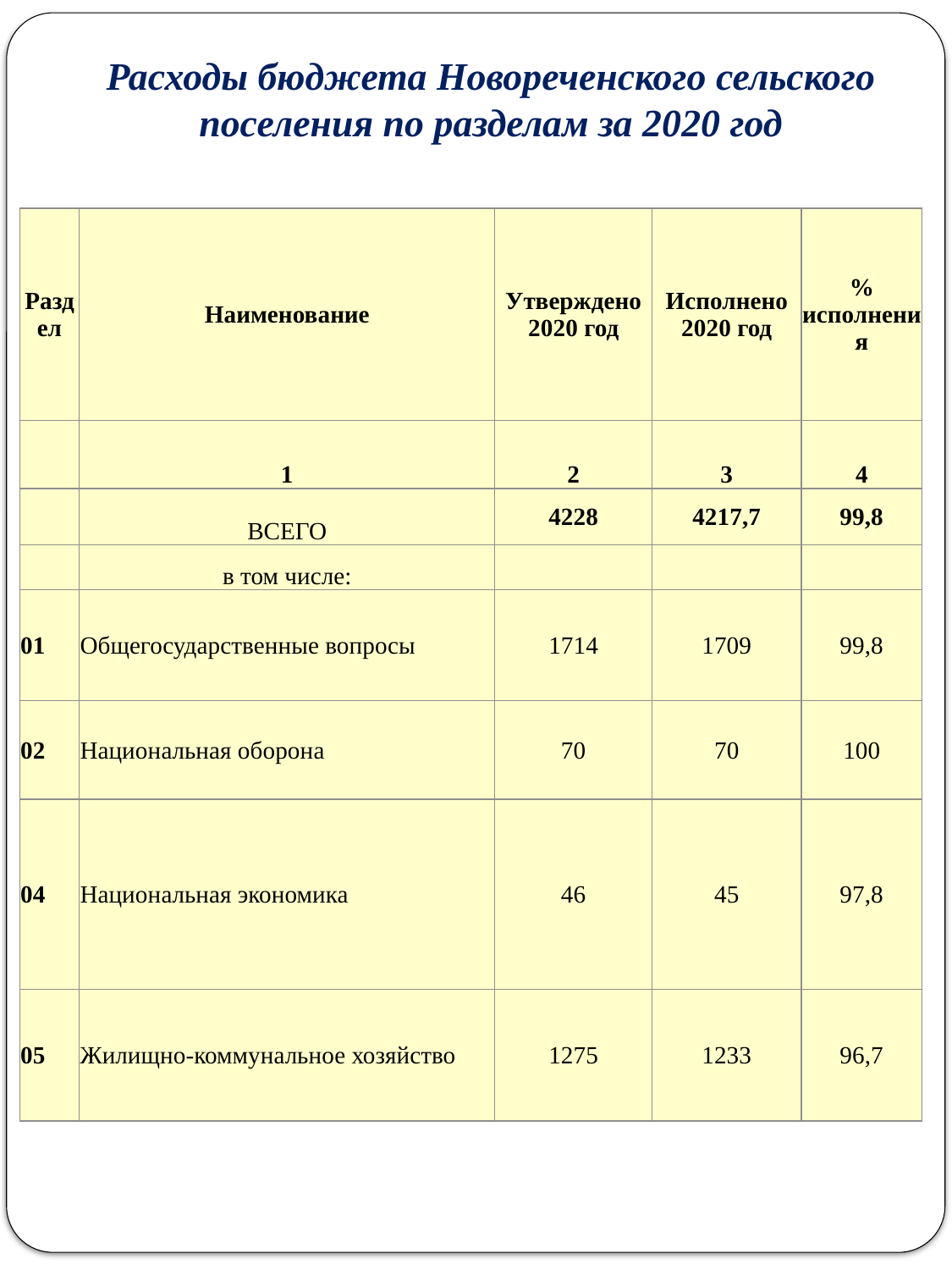

Расходы бюджета Новореченского сельского поселения по разделам за 2020 год
(тыс. рублей)
| Раздел | Наименование | Утверждено 2020 год | Исполнено 2020 год | % исполнения |
| --- | --- | --- | --- | --- |
|  | 1 | 2 | 3 | 4 |
|  | ВСЕГО | 4228 | 4217,7 | 99,8 |
|  | в том числе: |  |  |  |
| 01 | Общегосударственные вопросы | 1714 | 1709 | 99,8 |
| 02 | Национальная оборона | 70 | 70 | 100 |
| 04 | Национальная экономика | 46 | 45 | 97,8 |
| 05 | Жилищно-коммунальное хозяйство | 1275 | 1233 | 96,7 |